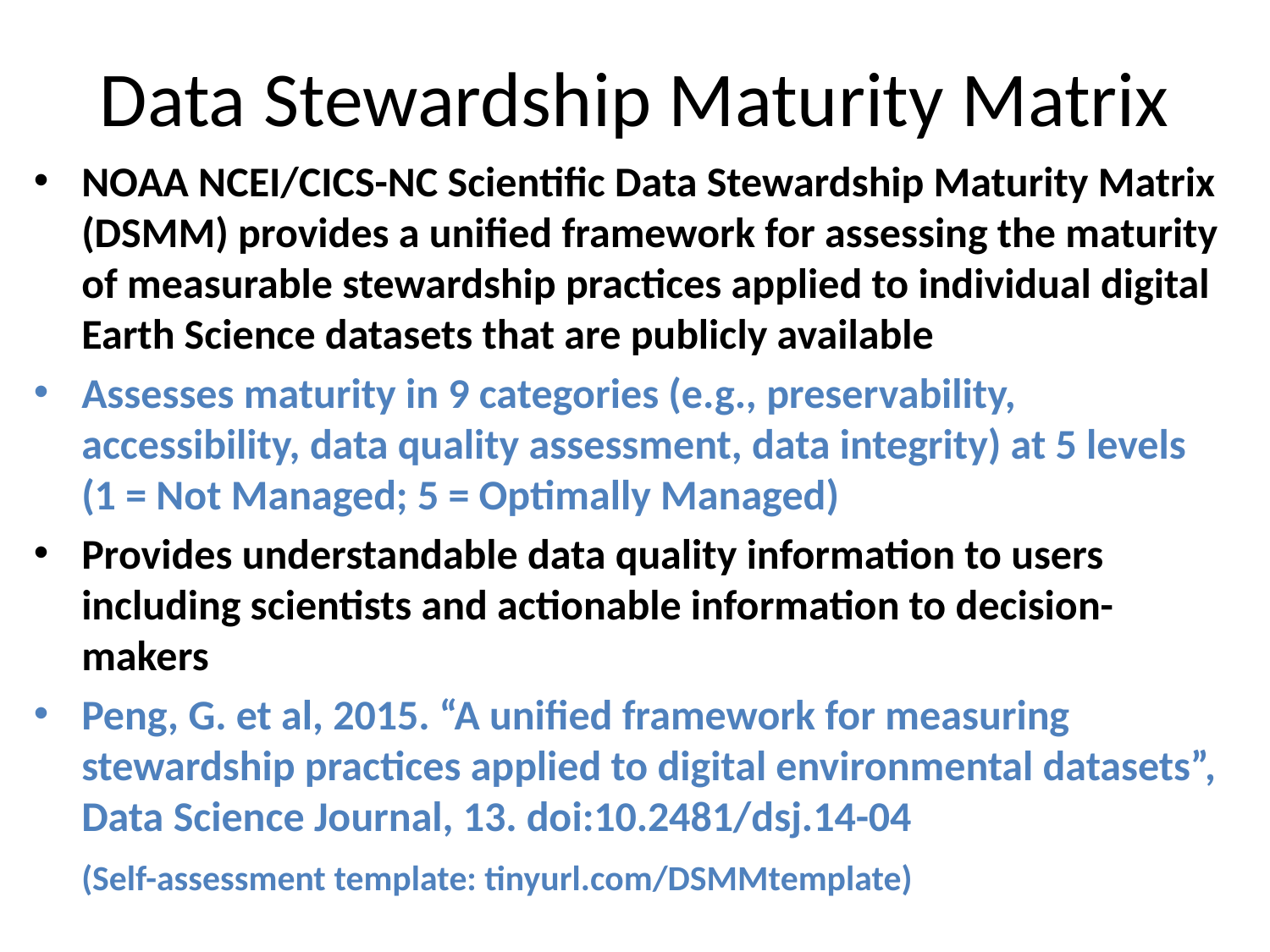

# Data Stewardship Maturity Matrix
NOAA NCEI/CICS-NC Scientific Data Stewardship Maturity Matrix (DSMM) provides a unified framework for assessing the maturity of measurable stewardship practices applied to individual digital Earth Science datasets that are publicly available
Assesses maturity in 9 categories (e.g., preservability, accessibility, data quality assessment, data integrity) at 5 levels (1 = Not Managed; 5 = Optimally Managed)
Provides understandable data quality information to users including scientists and actionable information to decision-makers
Peng, G. et al, 2015. “A unified framework for measuring stewardship practices applied to digital environmental datasets”, Data Science Journal, 13. doi:10.2481/dsj.14-04
     (Self-assessment template: tinyurl.com/DSMMtemplate)